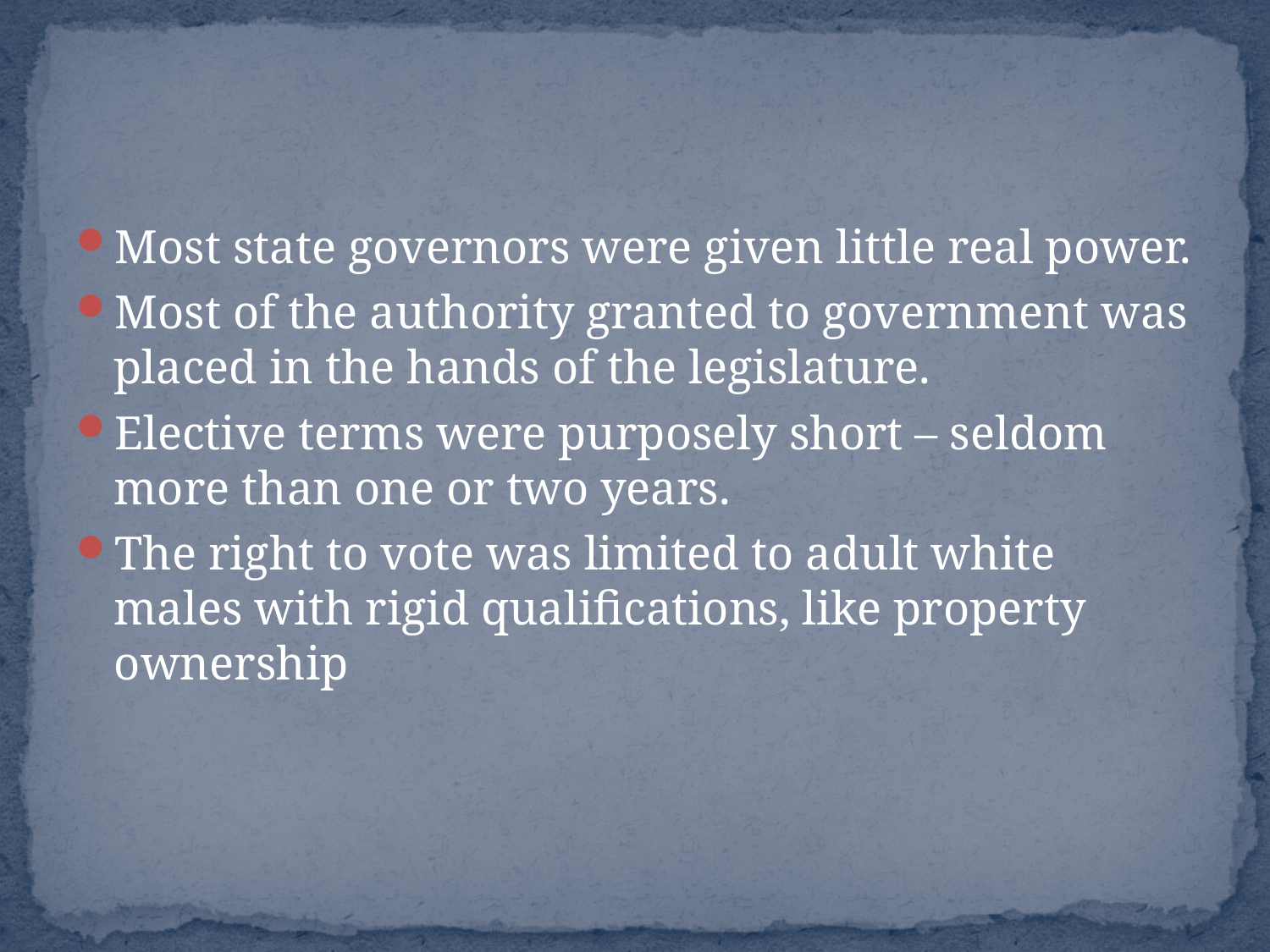

#
Most state governors were given little real power.
Most of the authority granted to government was placed in the hands of the legislature.
Elective terms were purposely short – seldom more than one or two years.
The right to vote was limited to adult white males with rigid qualifications, like property ownership